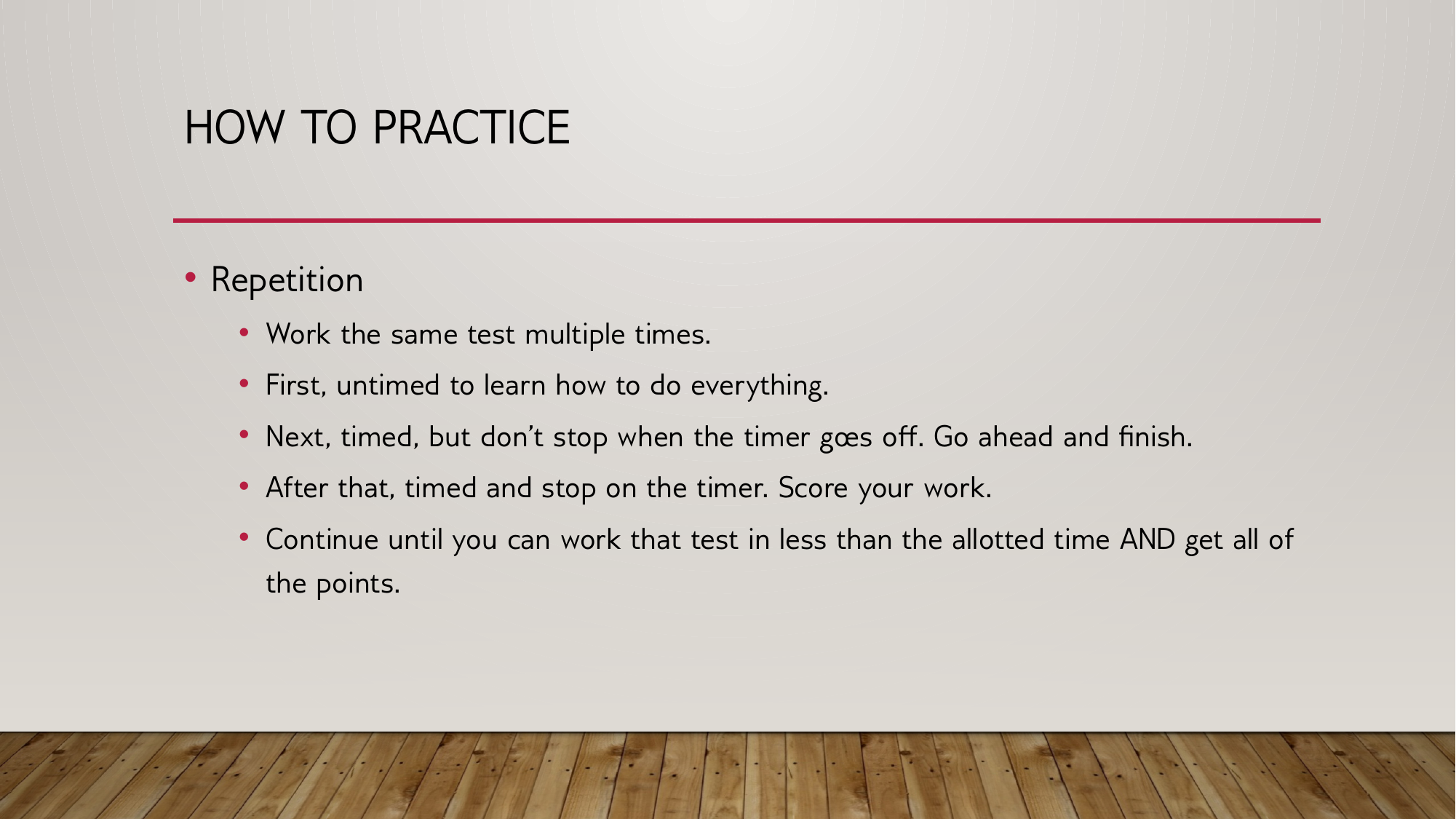

# How to practice
Repetition
Work the same test multiple times.
First, untimed to learn how to do everything.
Next, timed, but don’t stop when the timer goes off. Go ahead and finish.
After that, timed and stop on the timer. Score your work.
Continue until you can work that test in less than the allotted time AND get all of the points.